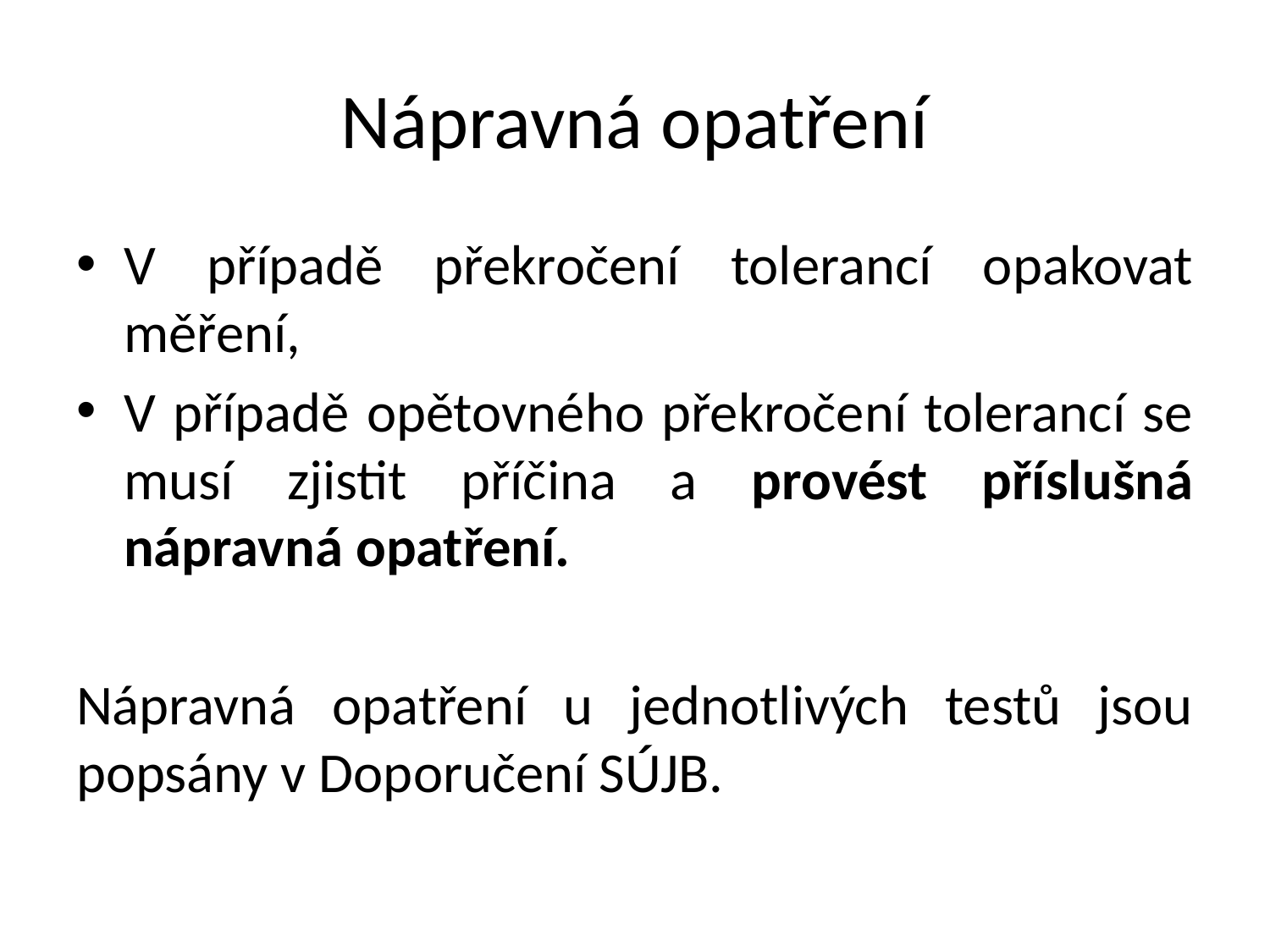

# Nápravná opatření
V případě překročení tolerancí opakovat měření,
V případě opětovného překročení tolerancí se musí zjistit příčina a provést příslušná nápravná opatření.

Nápravná opatření u jednotlivých testů jsou popsány v Doporučení SÚJB.